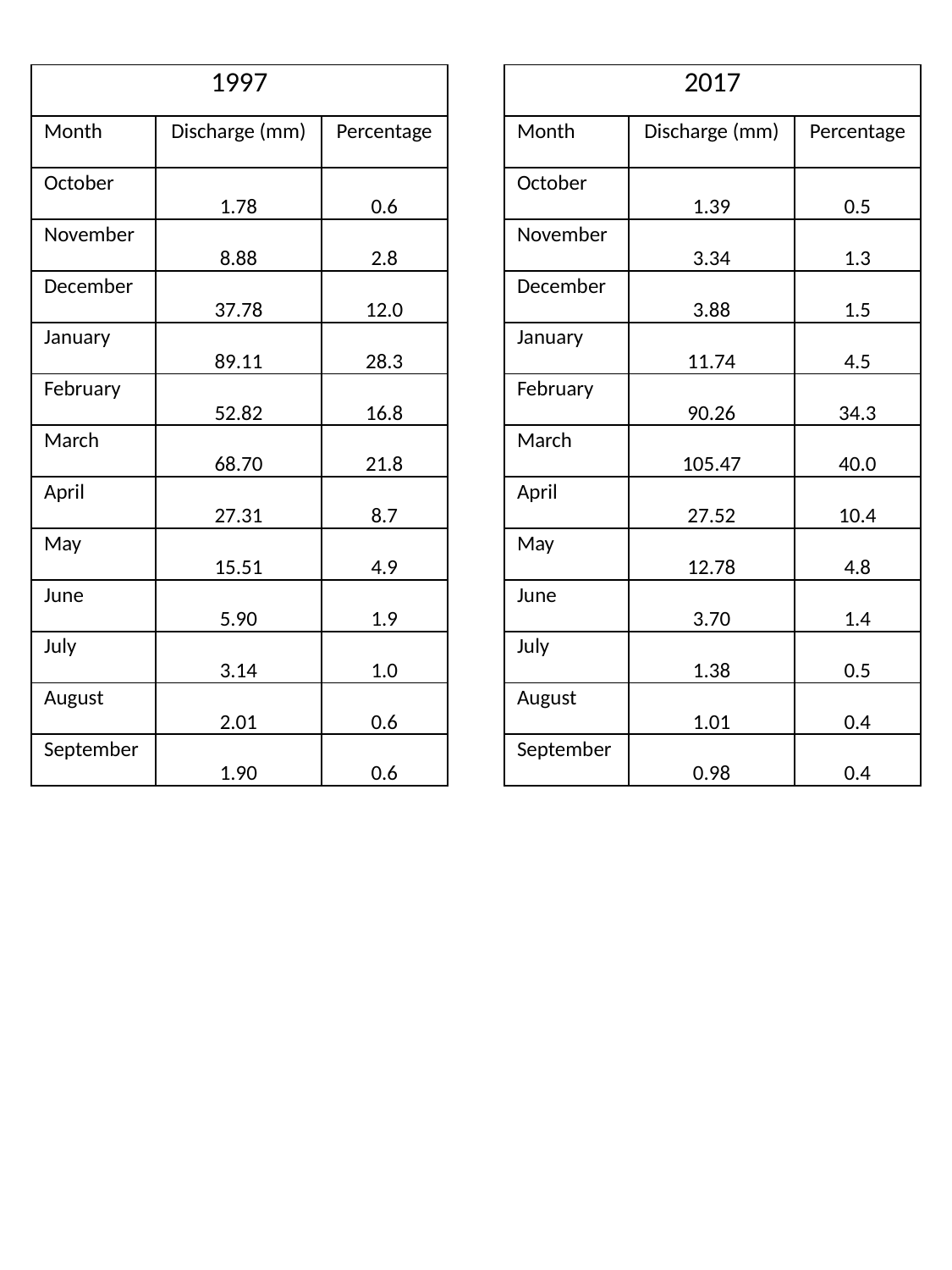

| 1997 |  |  |
| --- | --- | --- |
| Month | Discharge (mm) | Percentage |
| October | 1.78 | 0.6 |
| November | 8.88 | 2.8 |
| December | 37.78 | 12.0 |
| January | 89.11 | 28.3 |
| February | 52.82 | 16.8 |
| March | 68.70 | 21.8 |
| April | 27.31 | 8.7 |
| May | 15.51 | 4.9 |
| June | 5.90 | 1.9 |
| July | 3.14 | 1.0 |
| August | 2.01 | 0.6 |
| September | 1.90 | 0.6 |
| 2017 |  |  |
| --- | --- | --- |
| Month | Discharge (mm) | Percentage |
| October | 1.39 | 0.5 |
| November | 3.34 | 1.3 |
| December | 3.88 | 1.5 |
| January | 11.74 | 4.5 |
| February | 90.26 | 34.3 |
| March | 105.47 | 40.0 |
| April | 27.52 | 10.4 |
| May | 12.78 | 4.8 |
| June | 3.70 | 1.4 |
| July | 1.38 | 0.5 |
| August | 1.01 | 0.4 |
| September | 0.98 | 0.4 |